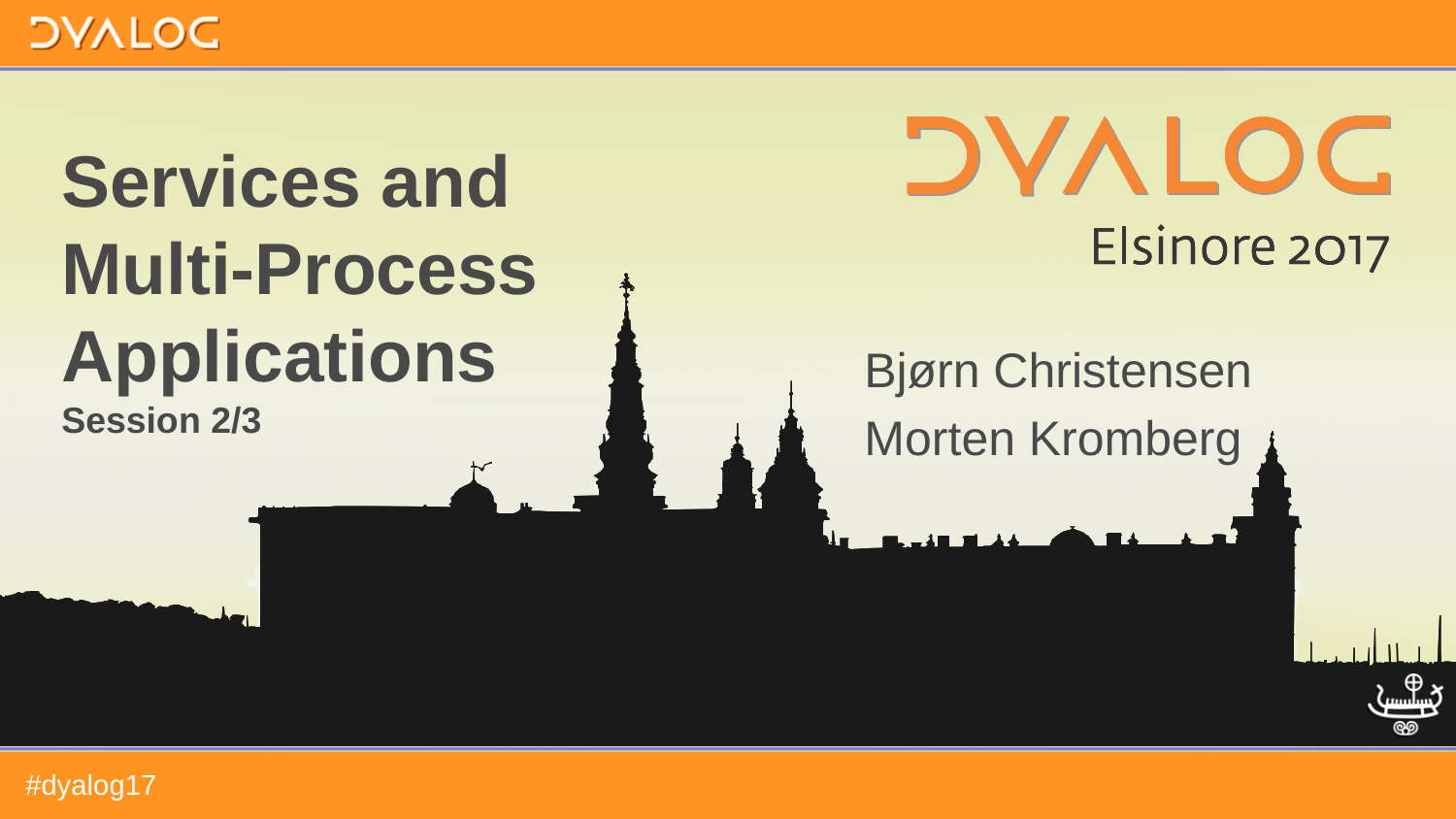

# Services and Multi-Process Applications Session 2/3
Bjørn Christensen
Morten Kromberg